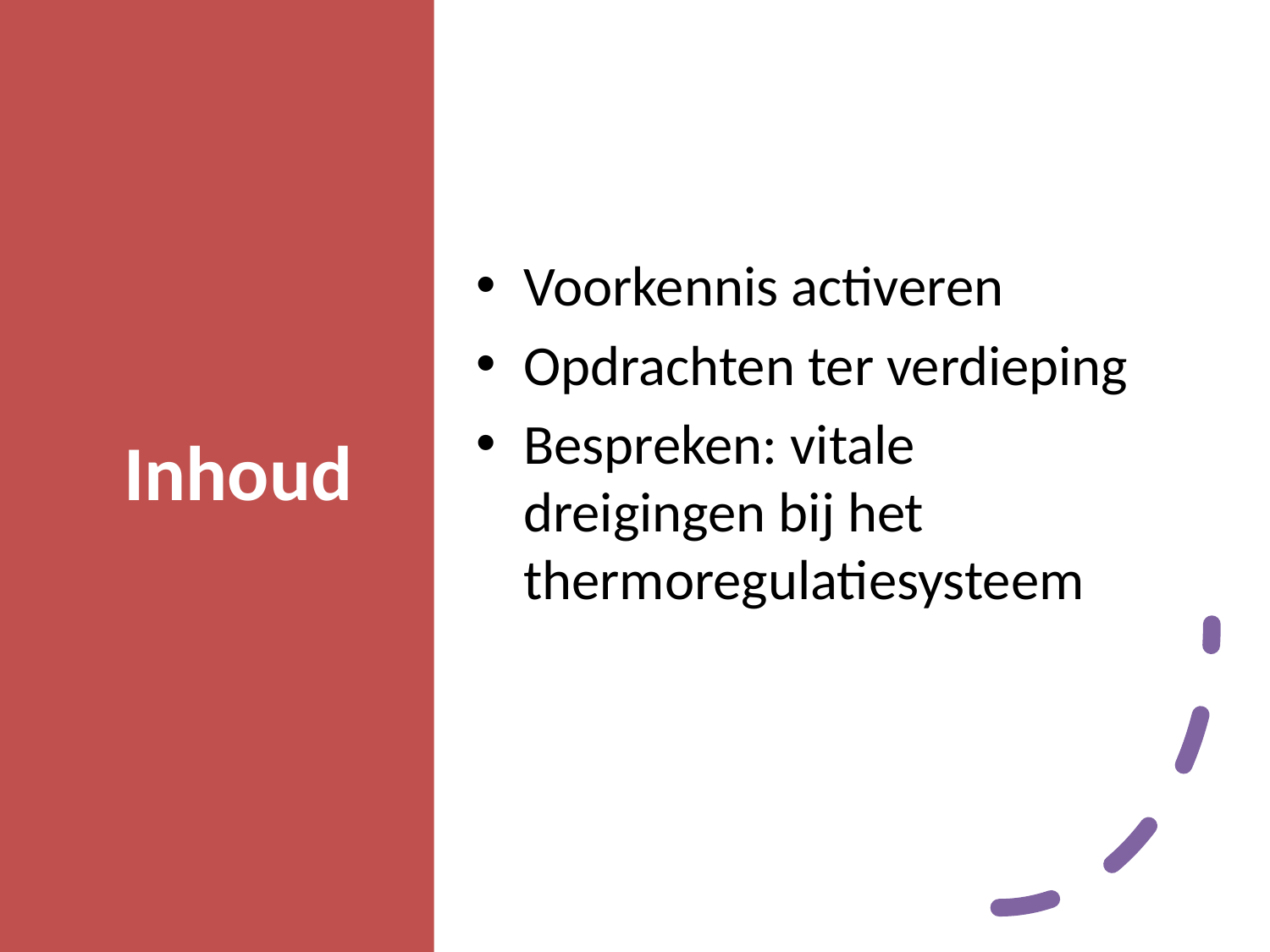

# Inhoud
Voorkennis activeren
Opdrachten ter verdieping
Bespreken: vitale dreigingen bij het thermoregulatiesysteem